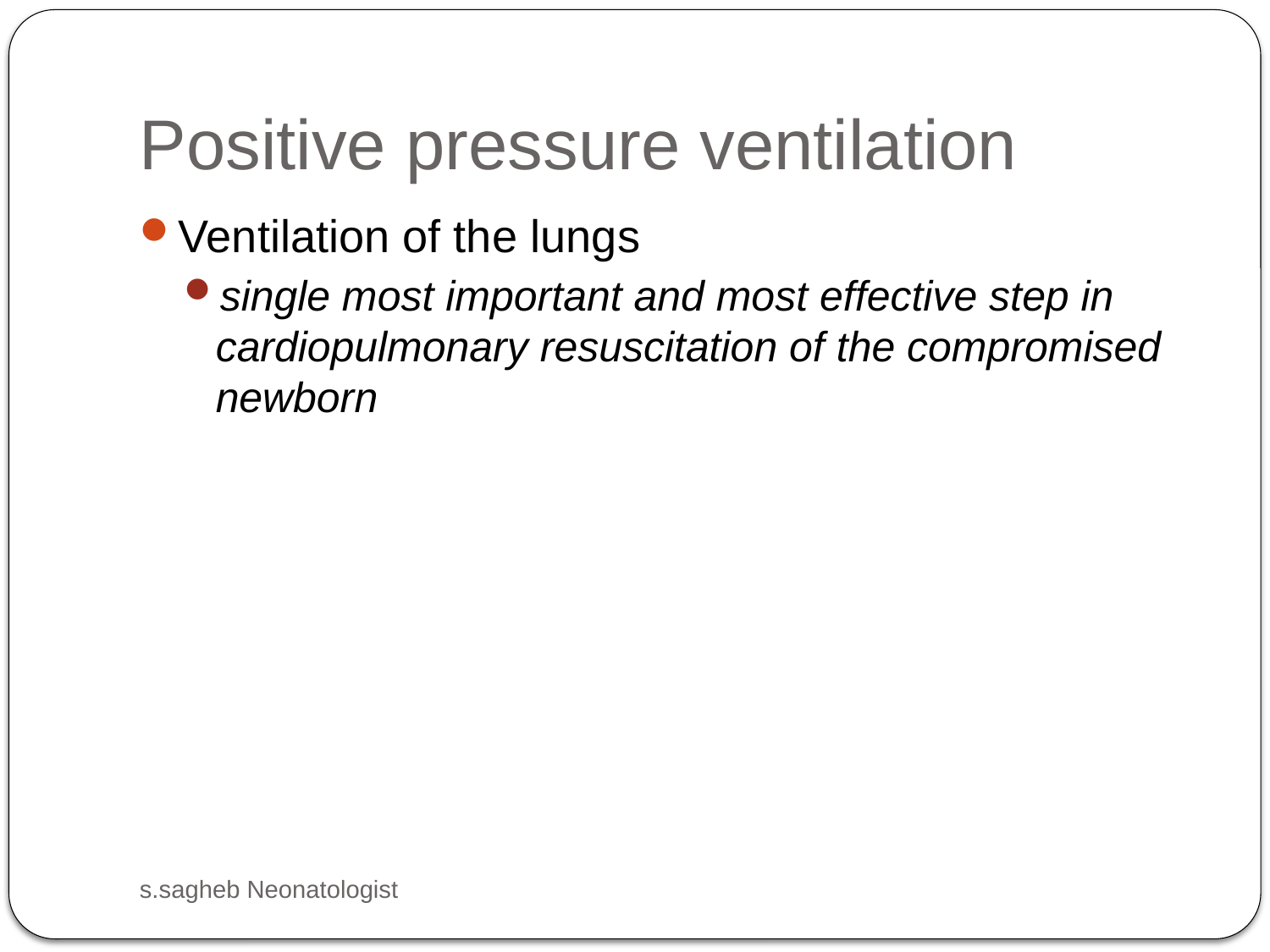

# Positive pressure ventilation
Ventilation of the lungs
single most important and most effective step in cardiopulmonary resuscitation of the compromised newborn
s.sagheb Neonatologist